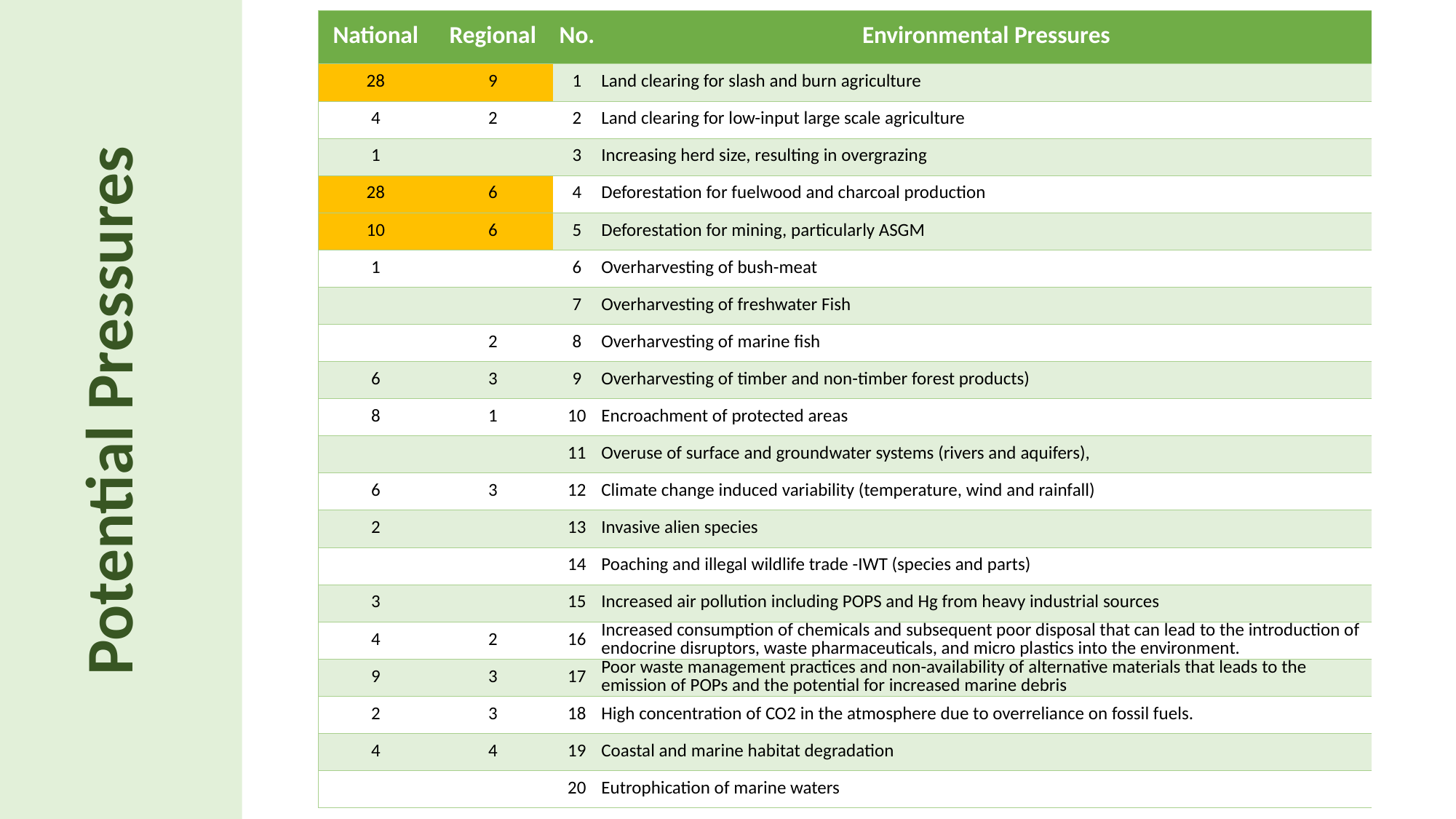

| National | Regional | No. | Environmental Pressures |
| --- | --- | --- | --- |
| 28 | 9 | 1 | Land clearing for slash and burn agriculture |
| 4 | 2 | 2 | Land clearing for low-input large scale agriculture |
| 1 |  | 3 | Increasing herd size, resulting in overgrazing |
| 28 | 6 | 4 | Deforestation for fuelwood and charcoal production |
| 10 | 6 | 5 | Deforestation for mining, particularly ASGM |
| 1 |  | 6 | Overharvesting of bush-meat |
|  |  | 7 | Overharvesting of freshwater Fish |
|  | 2 | 8 | Overharvesting of marine fish |
| 6 | 3 | 9 | Overharvesting of timber and non-timber forest products) |
| 8 | 1 | 10 | Encroachment of protected areas |
|  |  | 11 | Overuse of surface and groundwater systems (rivers and aquifers), |
| 6 | 3 | 12 | Climate change induced variability (temperature, wind and rainfall) |
| 2 |  | 13 | Invasive alien species |
|  |  | 14 | Poaching and illegal wildlife trade -IWT (species and parts) |
| 3 |  | 15 | Increased air pollution including POPS and Hg from heavy industrial sources |
| 4 | 2 | 16 | Increased consumption of chemicals and subsequent poor disposal that can lead to the introduction of endocrine disruptors, waste pharmaceuticals, and micro plastics into the environment. |
| 9 | 3 | 17 | Poor waste management practices and non-availability of alternative materials that leads to the emission of POPs and the potential for increased marine debris |
| 2 | 3 | 18 | High concentration of CO2 in the atmosphere due to overreliance on fossil fuels. |
| 4 | 4 | 19 | Coastal and marine habitat degradation |
|  |  | 20 | Eutrophication of marine waters |
# Potential Pressures